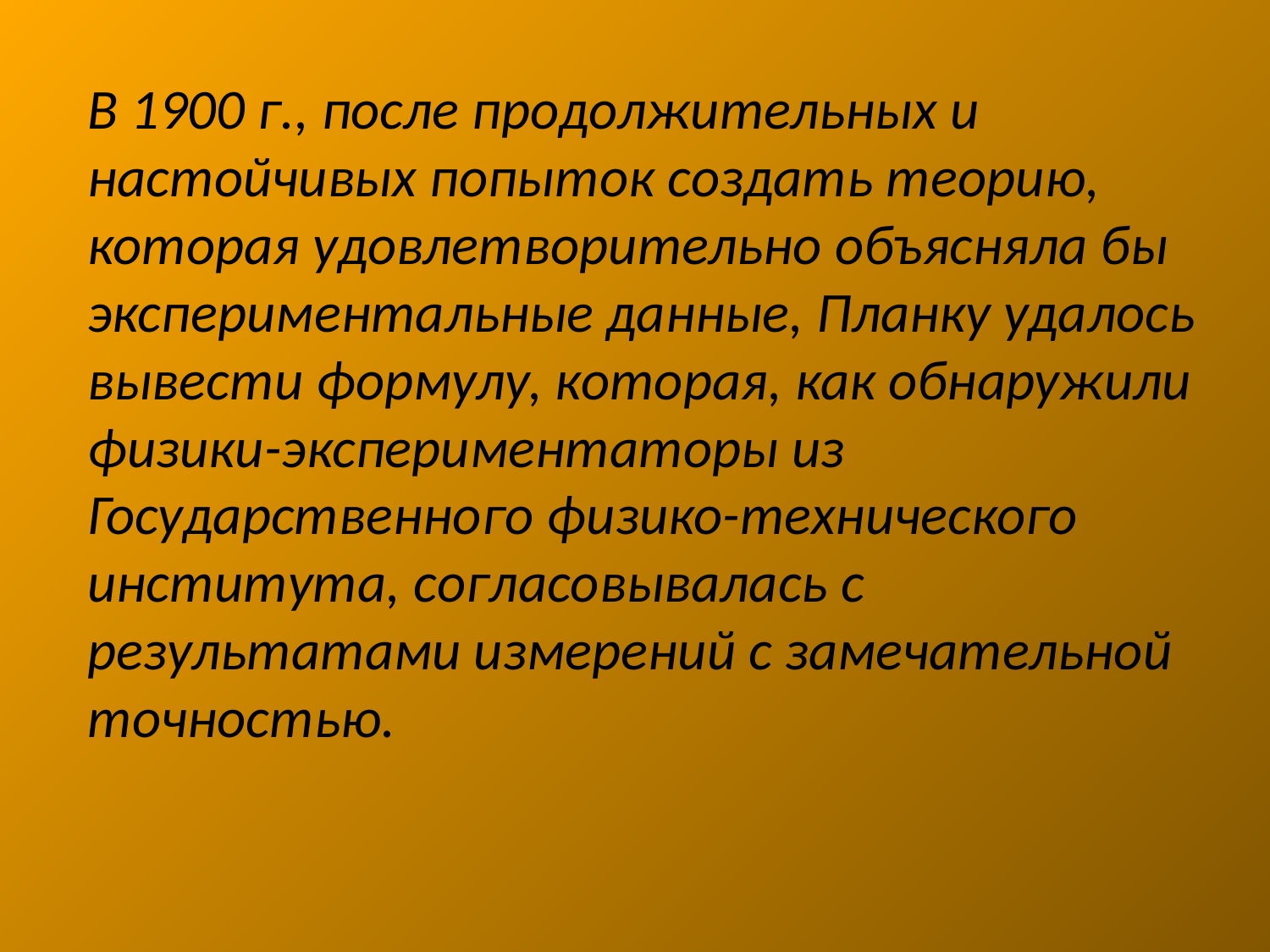

В 1900 г., после продолжительных и настойчивых попыток создать теорию, которая удовлетворительно объясняла бы экспериментальные данные, Планку удалось вывести формулу, которая, как обнаружили физики-экспериментаторы из Государственного физико-технического института, согласовывалась с результатами измерений с замечательной точностью.